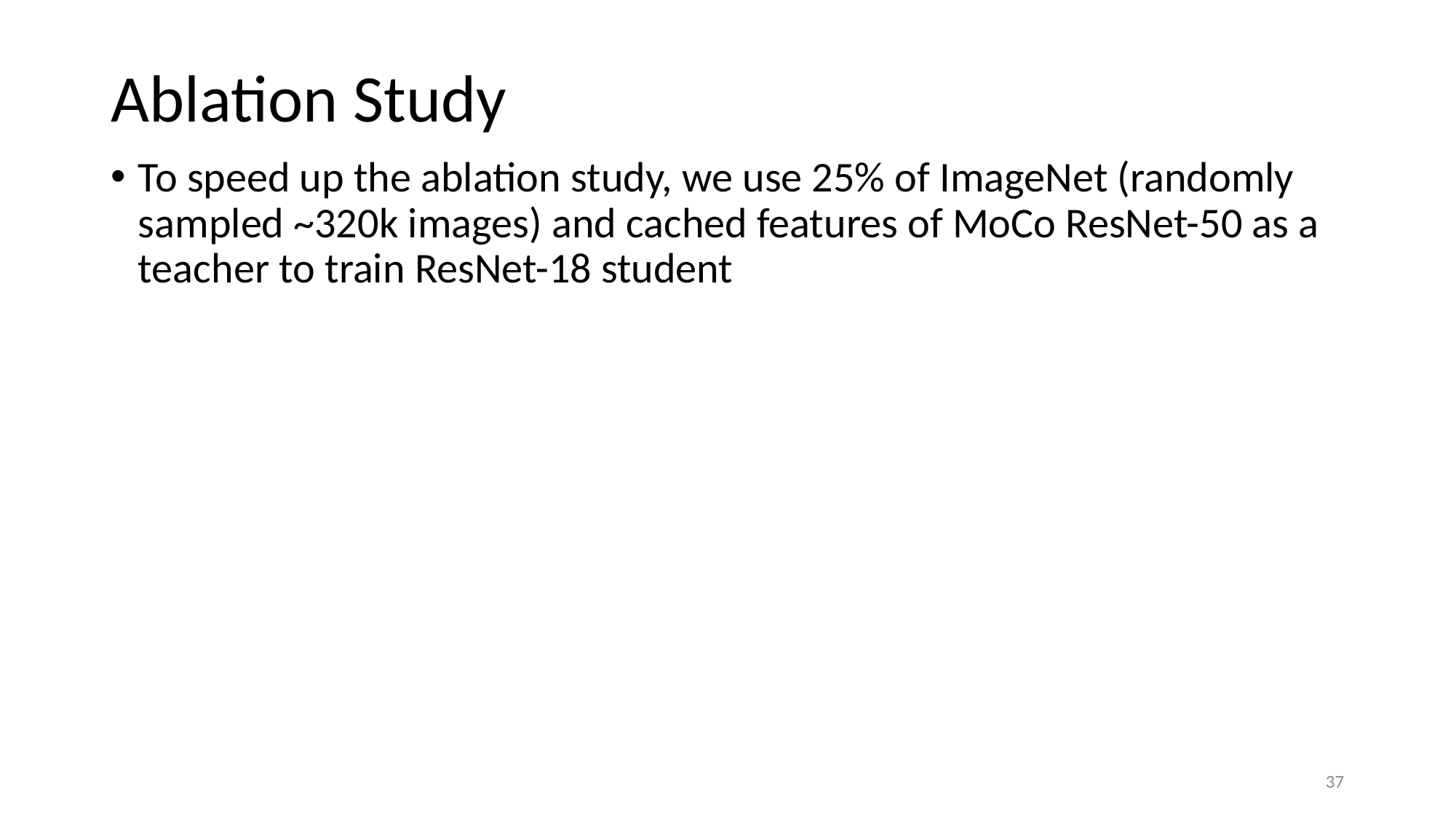

# Ablation Study
To speed up the ablation study, we use 25% of ImageNet (randomly sampled ~320k images) and cached features of MoCo ResNet-50 as a teacher to train ResNet-18 student

37